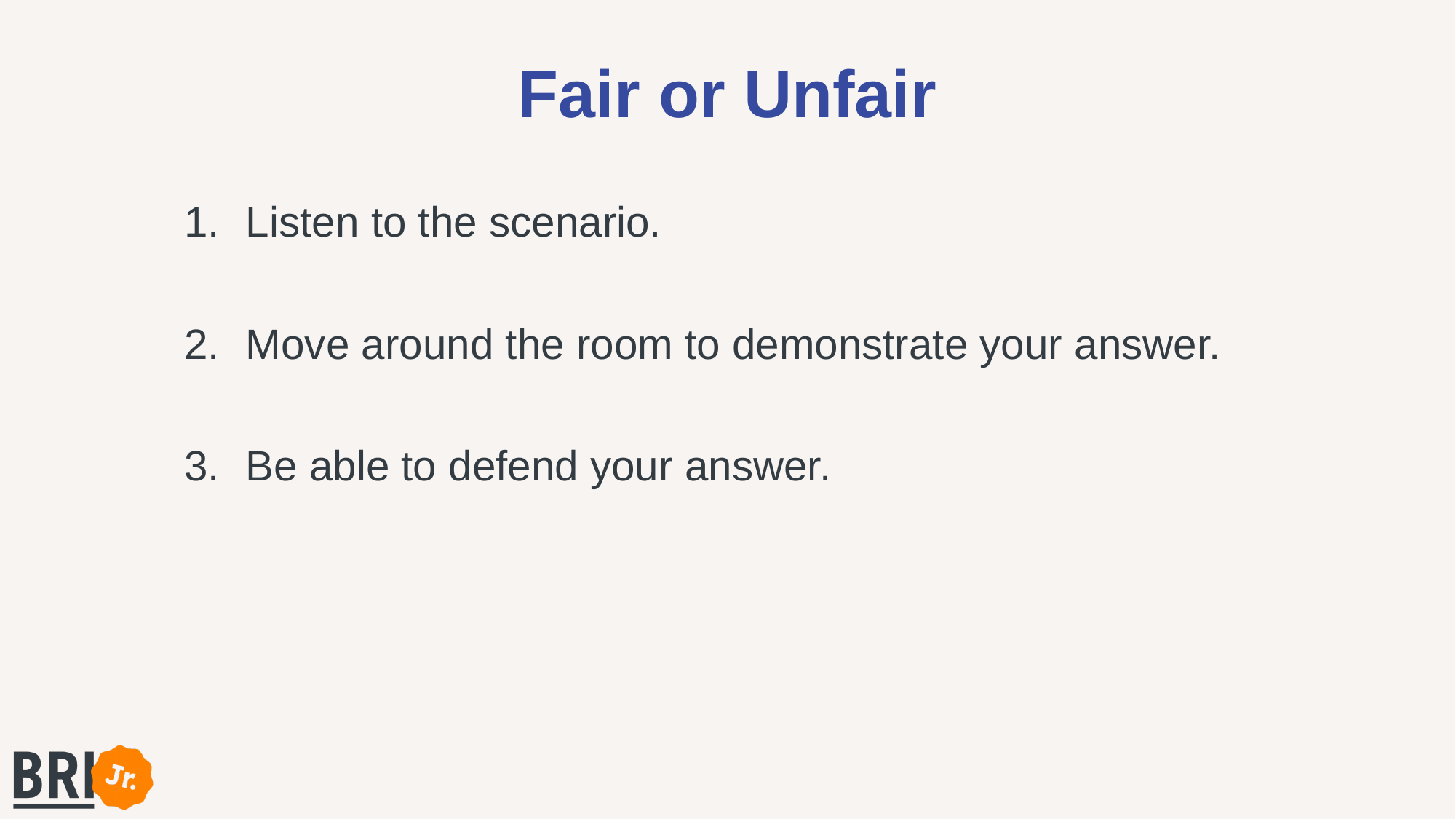

# Fair or Unfair
Listen to the scenario.

Move around the room to demonstrate your answer.

Be able to defend your answer.